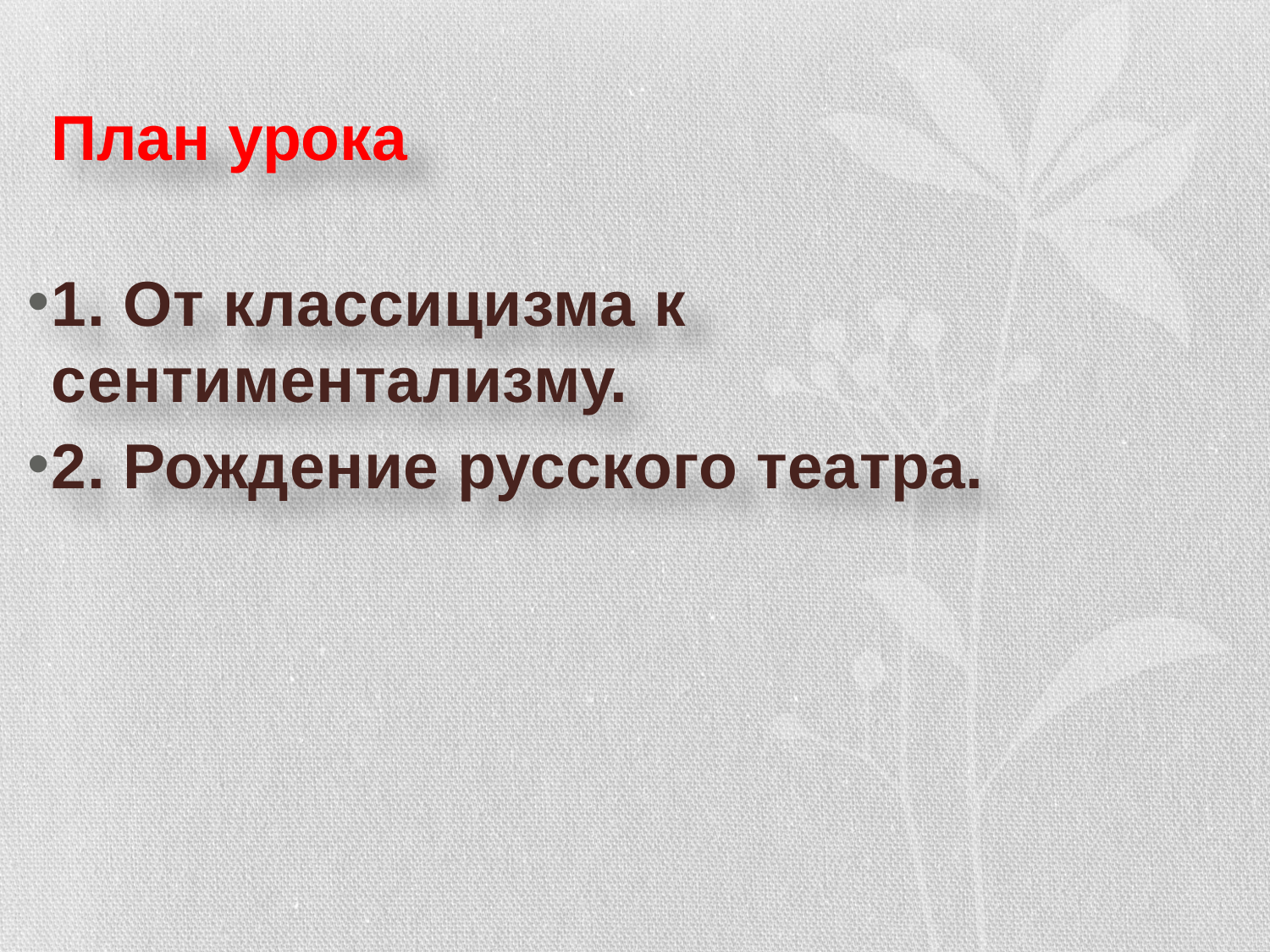

# План урока
1. От классицизма к сентиментализму.
2. Рождение русского театра.